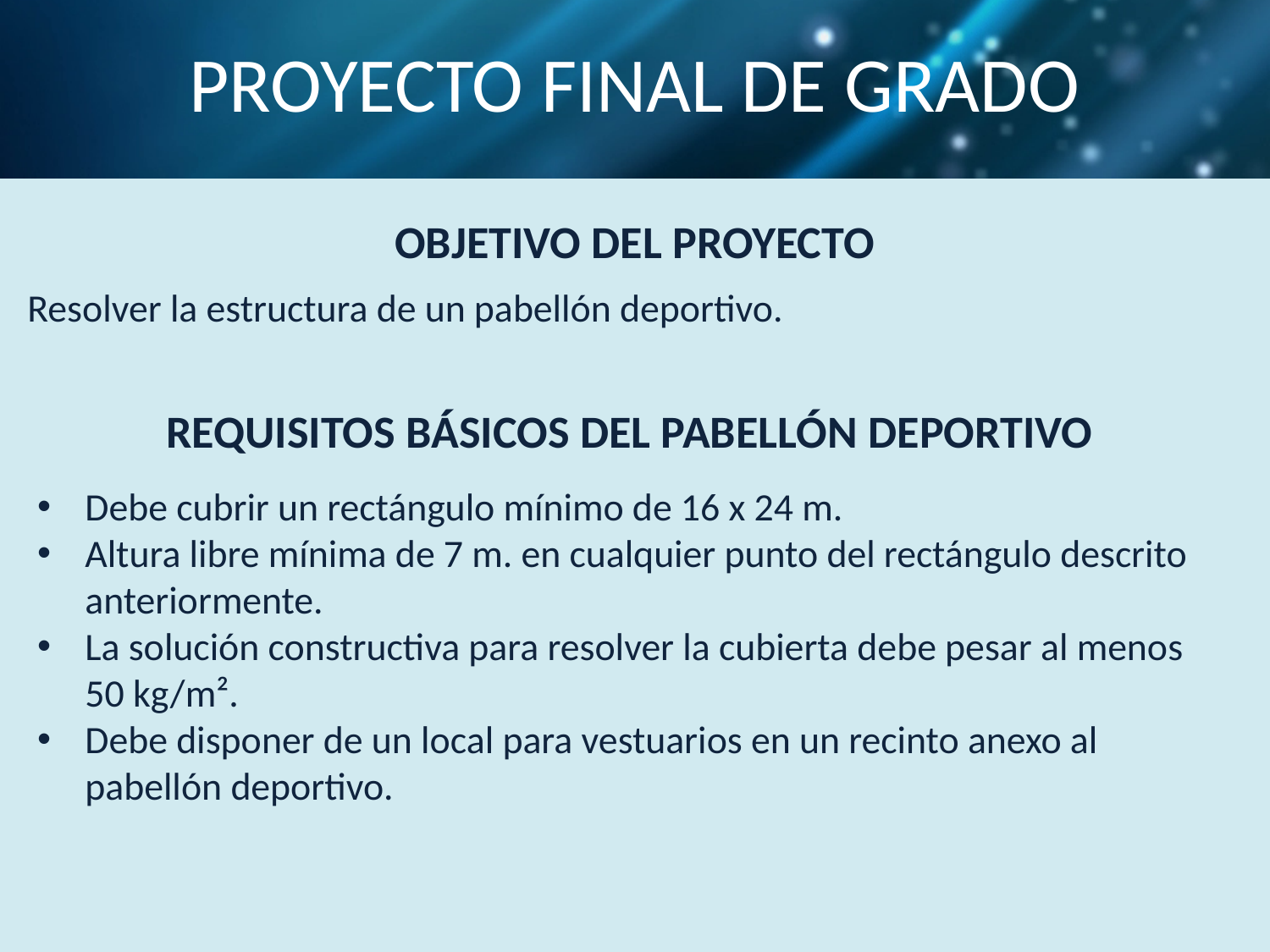

# PROYECTO FINAL DE GRADO
OBJETIVO DEL PROYECTO
Resolver la estructura de un pabellón deportivo.
REQUISITOS BÁSICOS DEL PABELLÓN DEPORTIVO
Debe cubrir un rectángulo mínimo de 16 x 24 m.
Altura libre mínima de 7 m. en cualquier punto del rectángulo descrito anteriormente.
La solución constructiva para resolver la cubierta debe pesar al menos 50 kg/m².
Debe disponer de un local para vestuarios en un recinto anexo al pabellón deportivo.